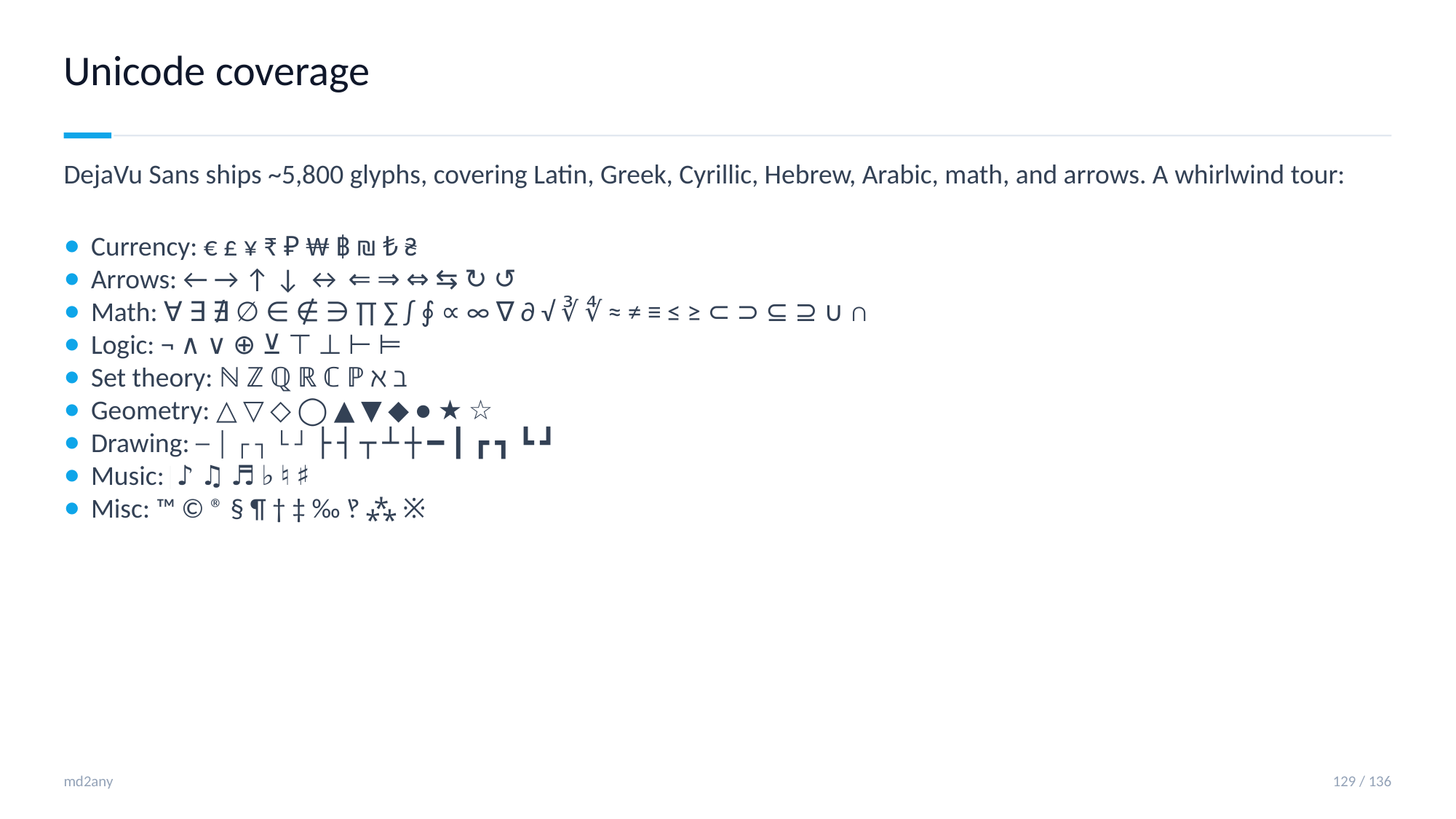

Unicode coverage

DejaVu Sans ships ~5,800 glyphs, covering Latin, Greek, Cyrillic, Hebrew, Arabic, math, and arrows. A whirlwind tour:
Currency: € £ ¥ ₹ ₽ ₩ ฿ ₪ ₺ ₴
Arrows: ← → ↑ ↓ ↔ ⇐ ⇒ ⇔ ⇆ ↻ ↺
Math: ∀ ∃ ∄ ∅ ∈ ∉ ∋ ∏ ∑ ∫ ∮ ∝ ∞ ∇ ∂ √ ∛ ∜ ≈ ≠ ≡ ≤ ≥ ⊂ ⊃ ⊆ ⊇ ∪ ∩
Logic: ¬ ∧ ∨ ⊕ ⊻ ⊤ ⊥ ⊢ ⊨
Set theory: ℕ ℤ ℚ ℝ ℂ ℙ ℵ ℶ
Geometry: △ ▽ ◇ ◯ ▲ ▼ ◆ ● ★ ☆
Drawing: ─ │ ┌ ┐ └ ┘ ├ ┤ ┬ ┴ ┼ ━ ┃ ┏ ┓ ┗ ┛
Music: ♩ ♪ ♫ ♬ ♭ ♮ ♯
Misc: ™ © ® § ¶ † ‡ ‰ ‽ ⁂ ※
md2any
129 / 136